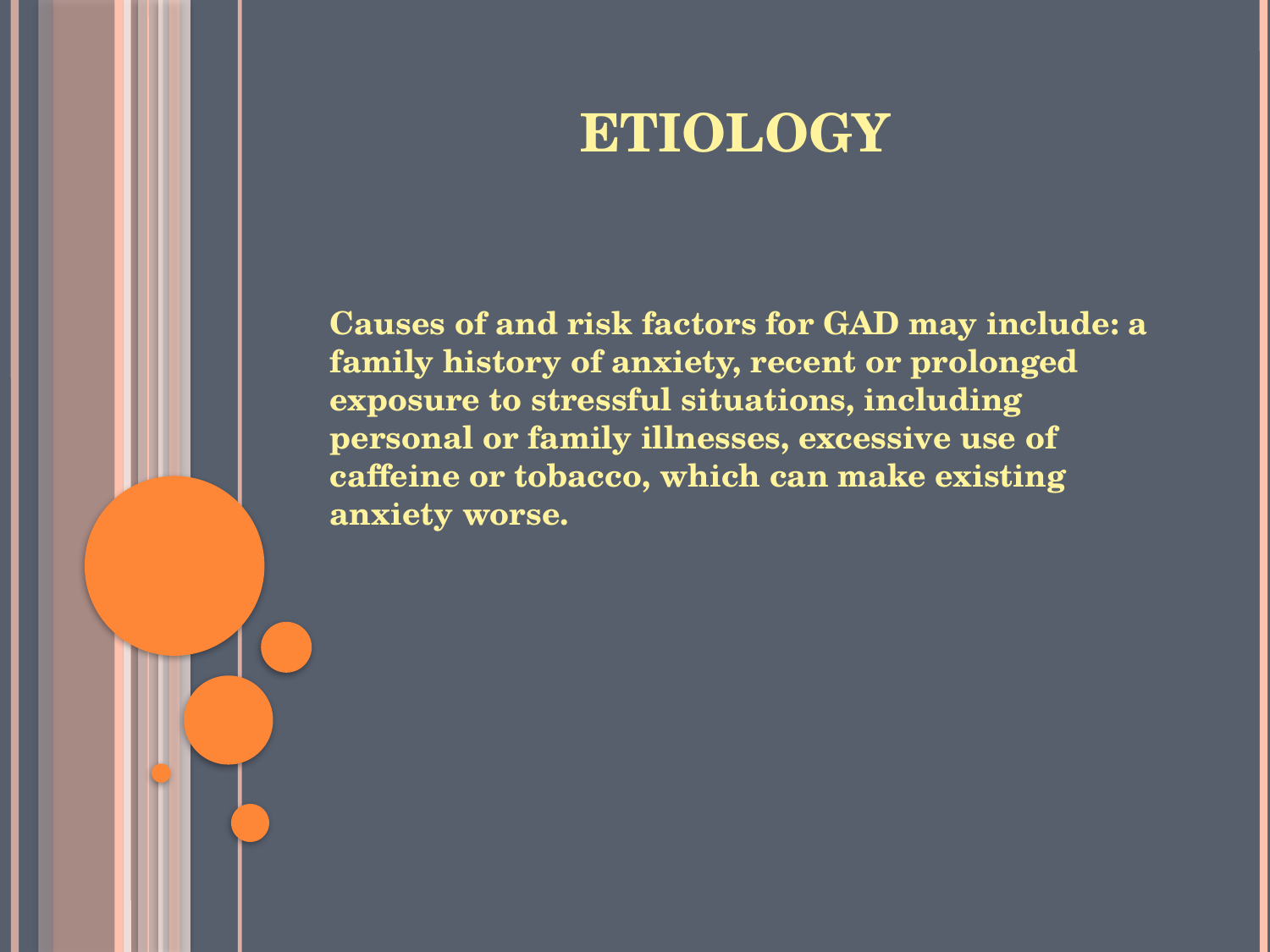

# Etiology
Causes of and risk factors for GAD may include: a family history of anxiety, recent or prolonged exposure to stressful situations, including personal or family illnesses, excessive use of caffeine or tobacco, which can make existing anxiety worse.